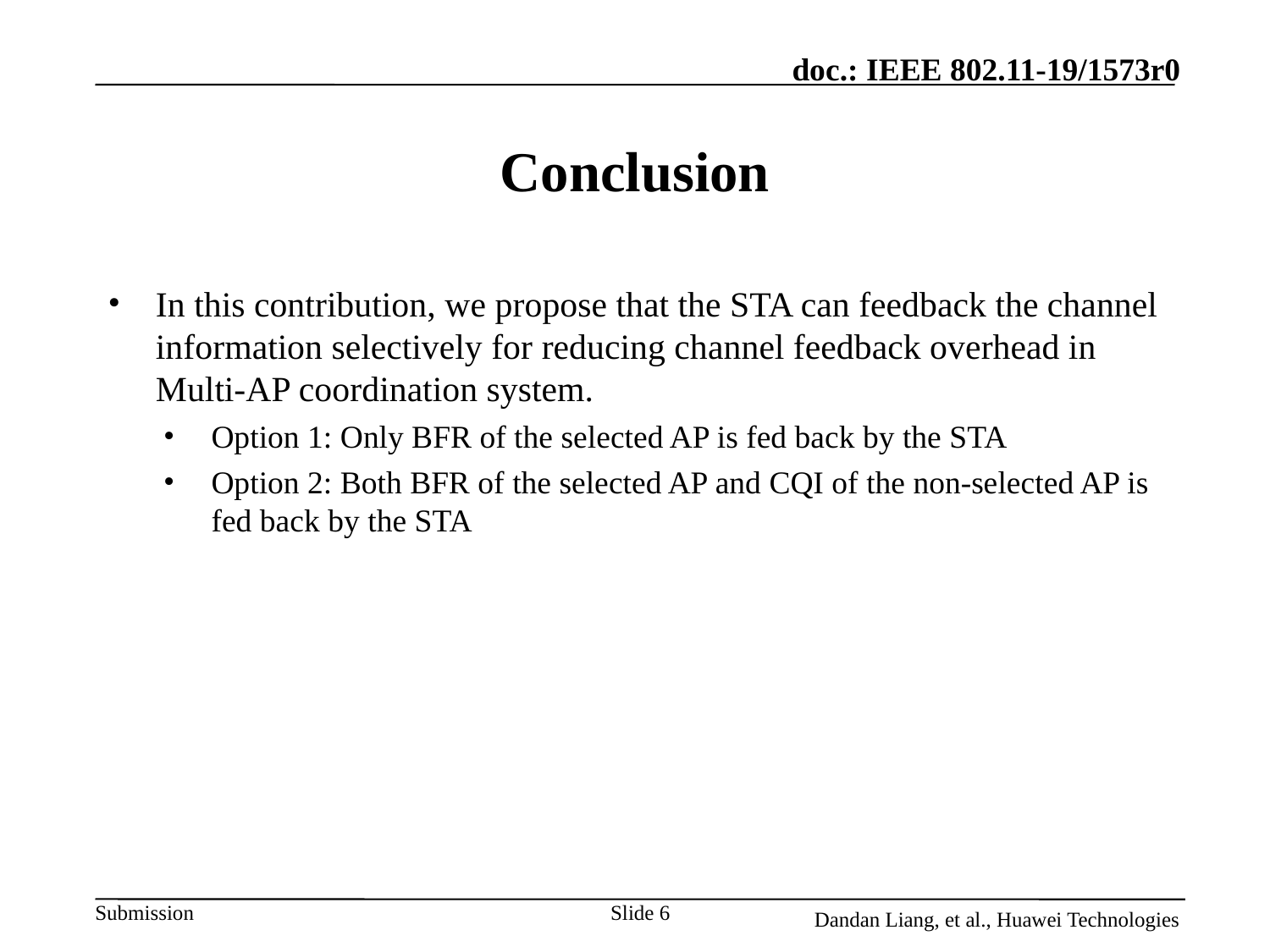

# Conclusion
In this contribution, we propose that the STA can feedback the channel information selectively for reducing channel feedback overhead in Multi-AP coordination system.
Option 1: Only BFR of the selected AP is fed back by the STA
Option 2: Both BFR of the selected AP and CQI of the non-selected AP is fed back by the STA
Slide 6